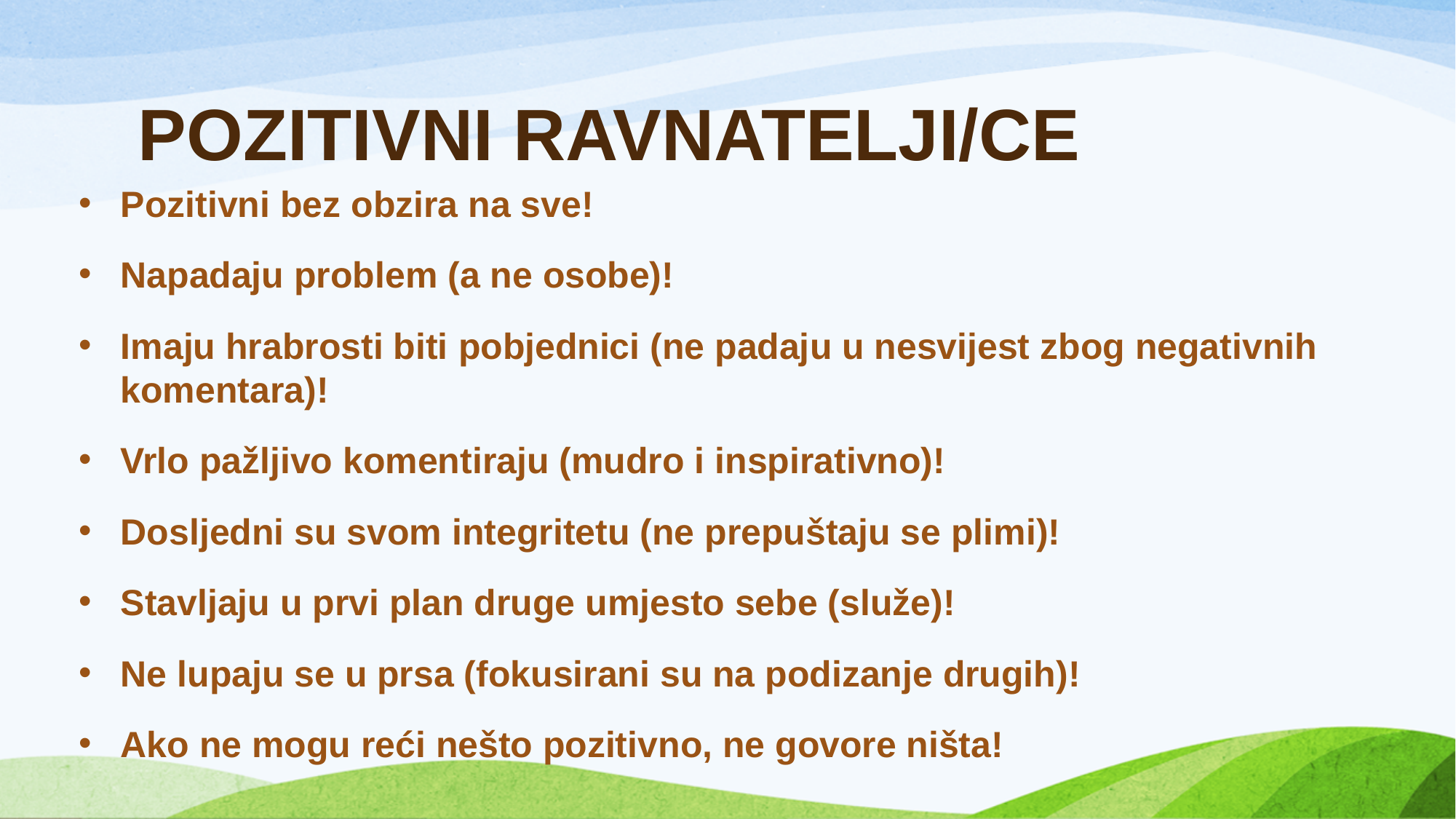

# POZITIVNI RAVNATELJI/CE
Pozitivni bez obzira na sve!
Napadaju problem (a ne osobe)!
Imaju hrabrosti biti pobjednici (ne padaju u nesvijest zbog negativnih komentara)!
Vrlo pažljivo komentiraju (mudro i inspirativno)!
Dosljedni su svom integritetu (ne prepuštaju se plimi)!
Stavljaju u prvi plan druge umjesto sebe (služe)!
Ne lupaju se u prsa (fokusirani su na podizanje drugih)!
Ako ne mogu reći nešto pozitivno, ne govore ništa!